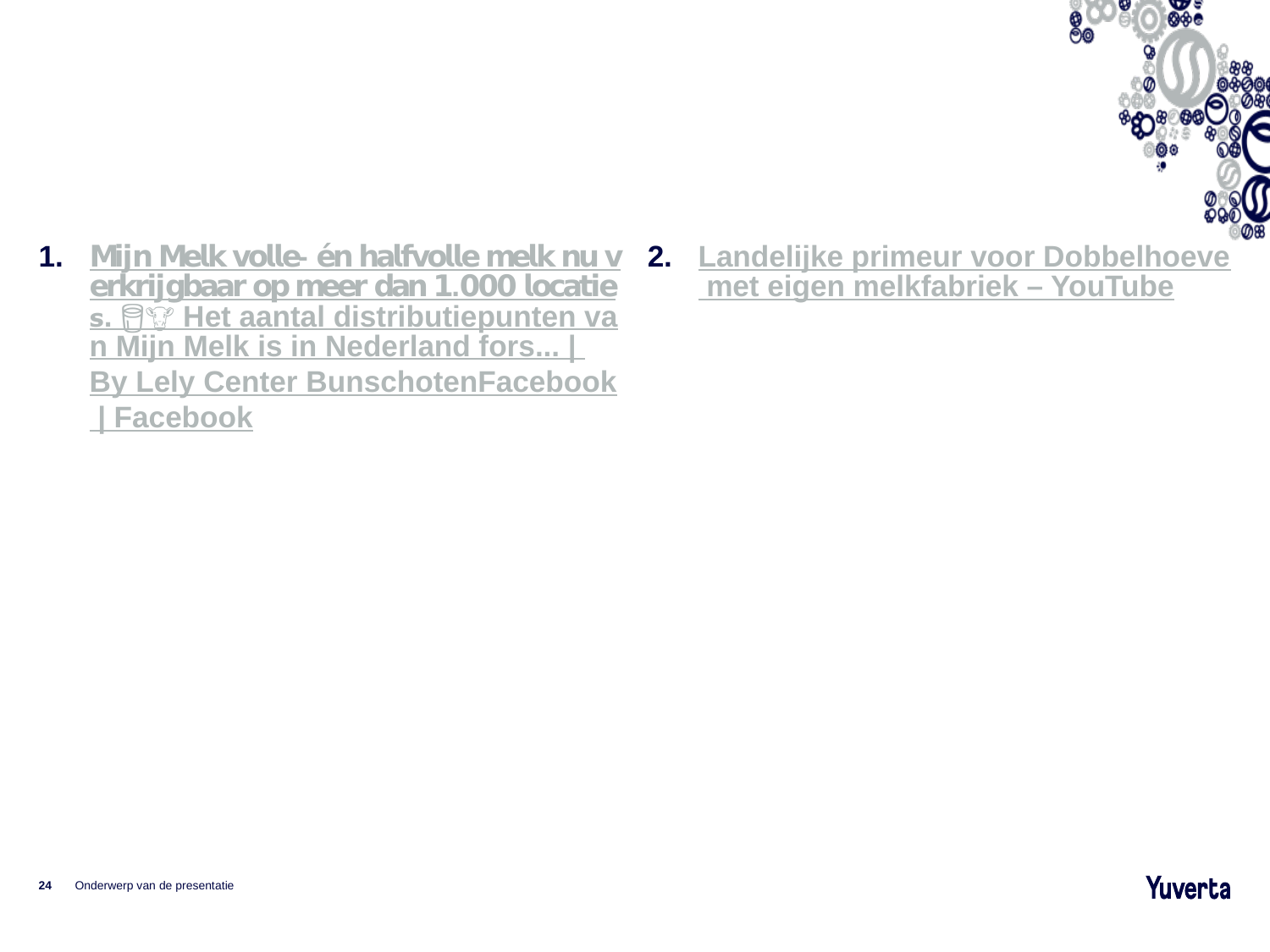

#
𝗠𝗶𝗷𝗻 𝗠𝗲𝗹𝗸 𝘃𝗼𝗹𝗹𝗲- 𝗲́𝗻 𝗵𝗮𝗹𝗳𝘃𝗼𝗹𝗹𝗲 𝗺𝗲𝗹𝗸 𝗻𝘂 𝘃𝗲𝗿𝗸𝗿𝗶𝗷𝗴𝗯𝗮𝗮𝗿 𝗼𝗽 𝗺𝗲𝗲𝗿 𝗱𝗮𝗻 𝟭.𝟬𝟬𝟬 𝗹𝗼𝗰𝗮𝘁𝗶𝗲𝘀. 🥛🐮 Het aantal distributiepunten van Mijn Melk is in Nederland fors... | By Lely Center BunschotenFacebook | Facebook
Landelijke primeur voor Dobbelhoeve met eigen melkfabriek – YouTube

24
Onderwerp van de presentatie
14-3-2024